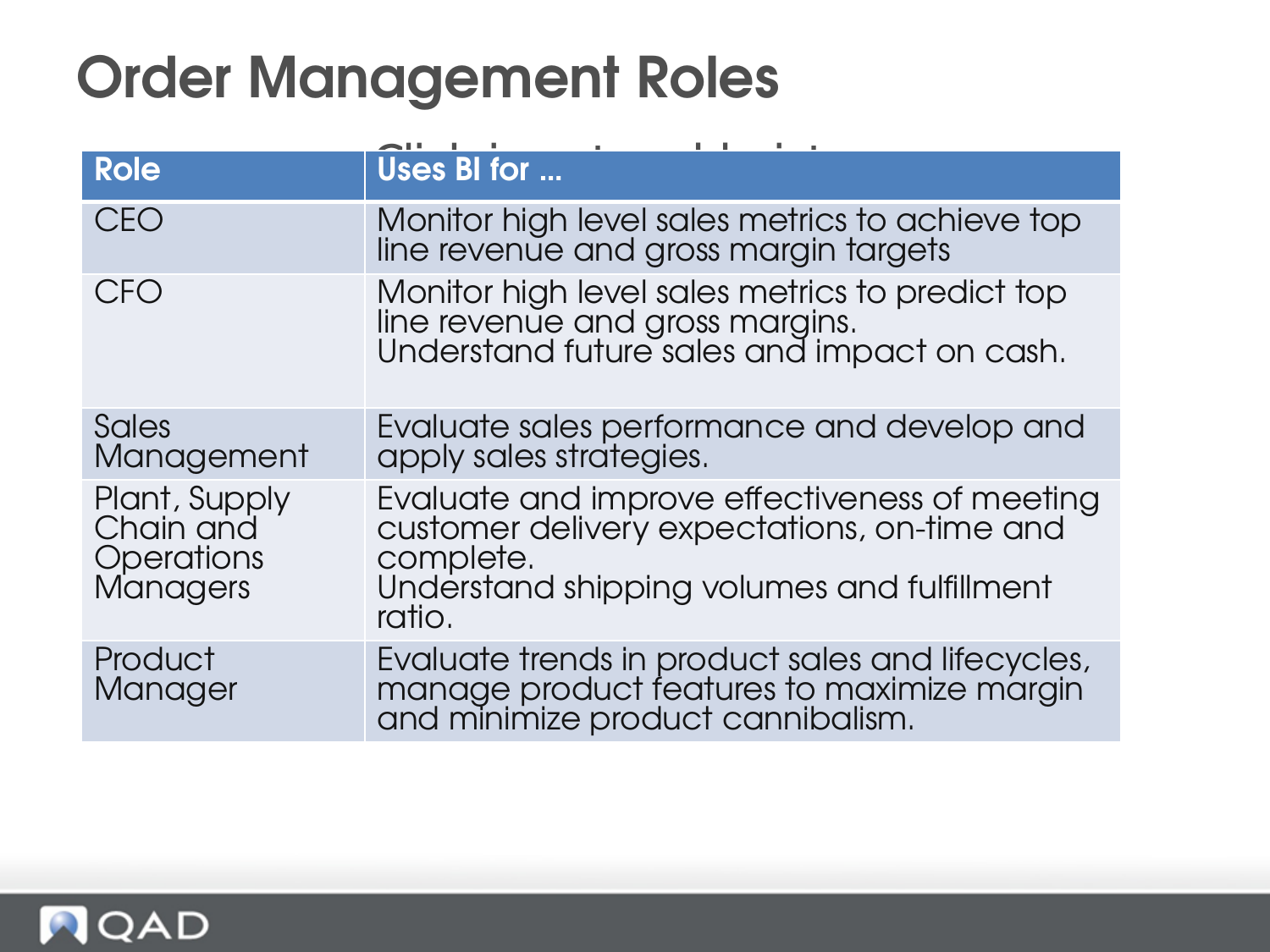

# Order Management Roles

| Role | Uses BI for … |
| --- | --- |
| CEO | Monitor high level sales metrics to achieve top line revenue and gross margin targets |
| CFO | Monitor high level sales metrics to predict top line revenue and gross margins. Understand future sales and impact on cash. |
| Sales Management | Evaluate sales performance and develop and apply sales strategies. |
| Plant, Supply Chain and Operations Managers | Evaluate and improve effectiveness of meeting customer delivery expectations, on-time and complete. Understand shipping volumes and fulfillment ratio. |
| Product Manager | Evaluate trends in product sales and lifecycles, manage product features to maximize margin and minimize product cannibalism. |